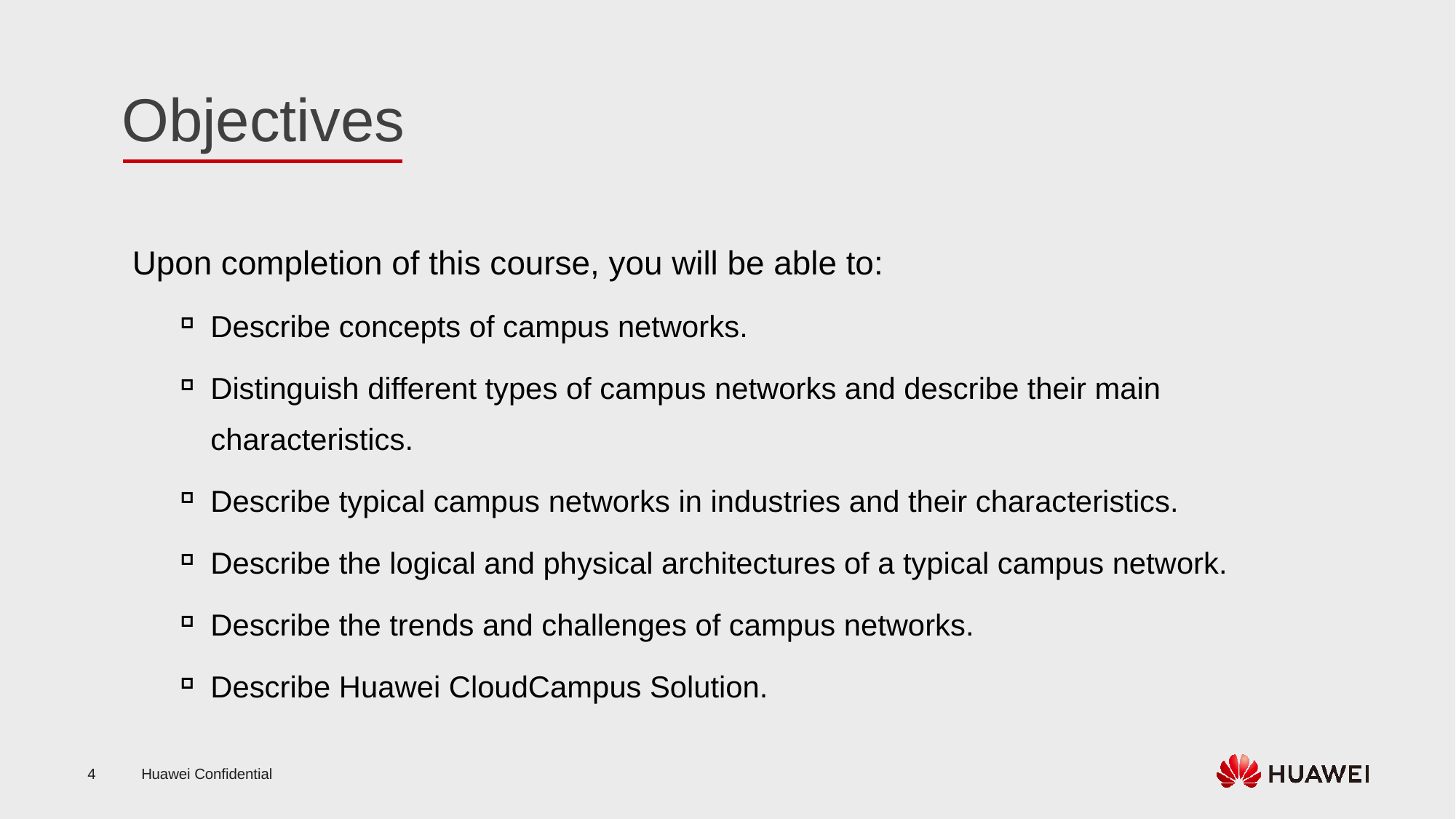

Upon completion of this course, you will be able to:
Describe concepts of campus networks.
Distinguish different types of campus networks and describe their main characteristics.
Describe typical campus networks in industries and their characteristics.
Describe the logical and physical architectures of a typical campus network.
Describe the trends and challenges of campus networks.
Describe Huawei CloudCampus Solution.